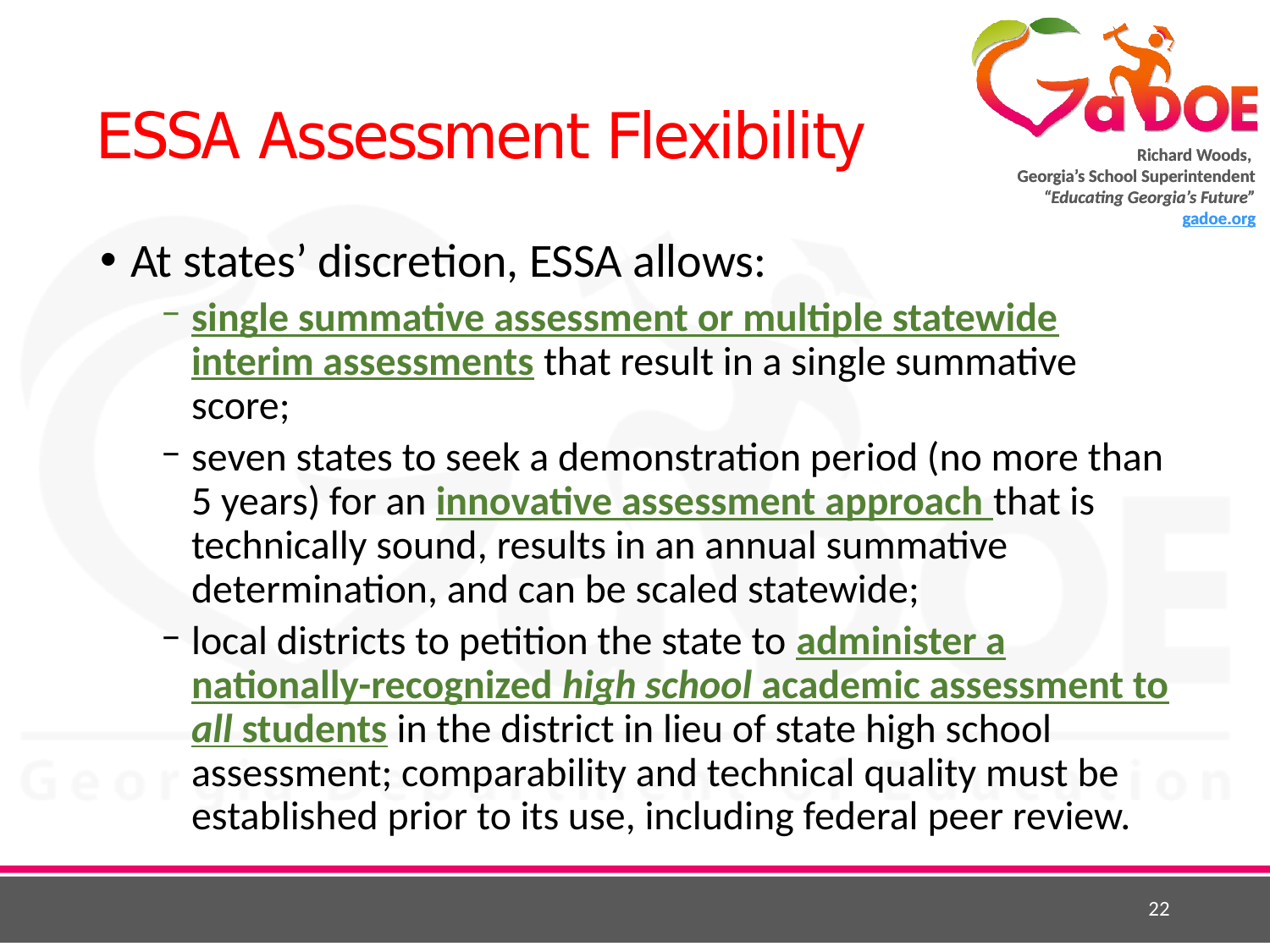

# ESSA Assessment Flexibility
At states’ discretion, ESSA allows:
single summative assessment or multiple statewide interim assessments that result in a single summative score;
seven states to seek a demonstration period (no more than 5 years) for an innovative assessment approach that is technically sound, results in an annual summative determination, and can be scaled statewide;
local districts to petition the state to administer a nationally-recognized high school academic assessment to all students in the district in lieu of state high school assessment; comparability and technical quality must be established prior to its use, including federal peer review.
22